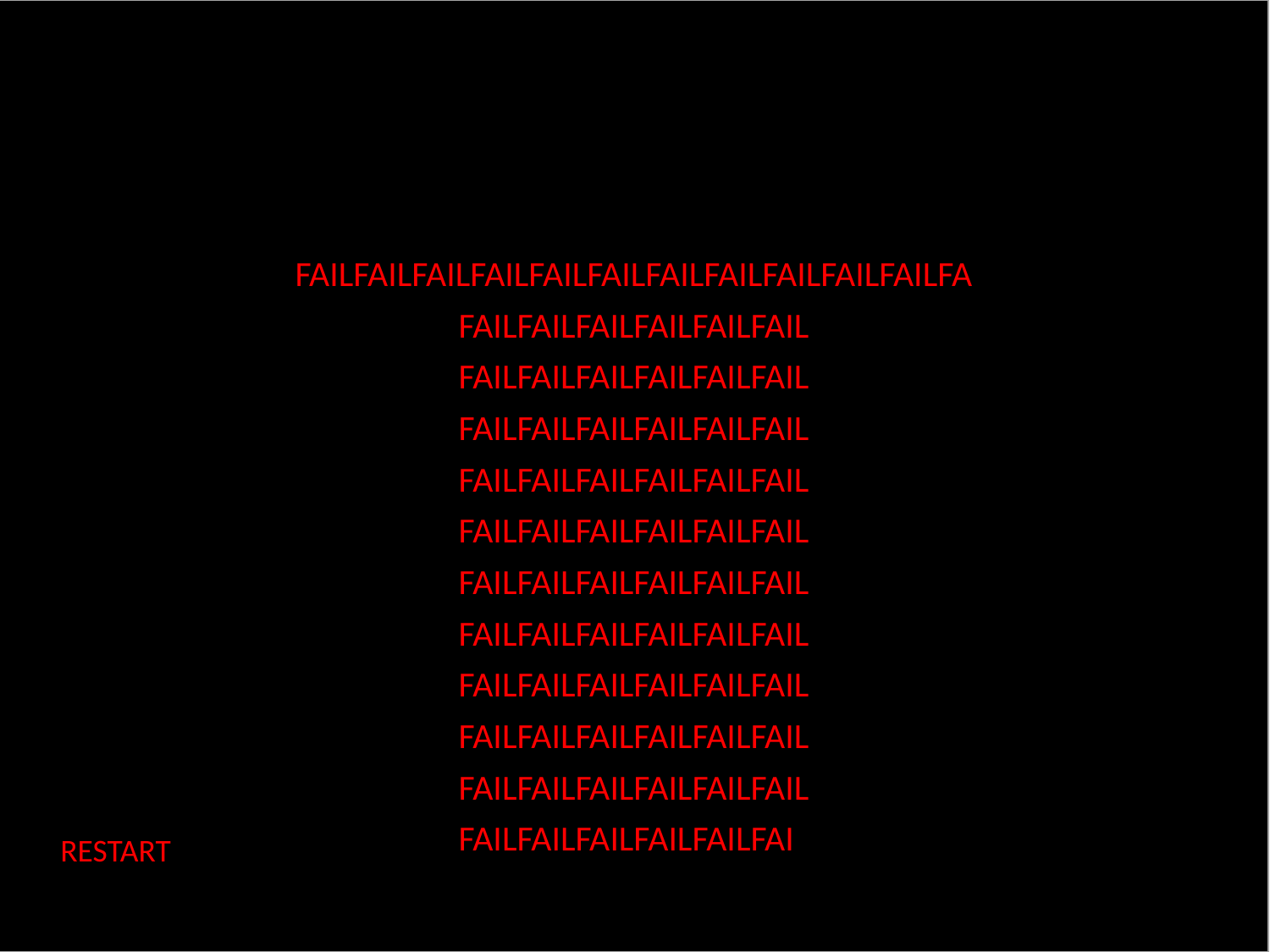

FAILFAILFAILFAILFAILFAILFAILFAILFAILFAILFAILFA
FAILFAILFAILFAILFAILFAIL
FAILFAILFAILFAILFAILFAIL
FAILFAILFAILFAILFAILFAIL
FAILFAILFAILFAILFAILFAIL
FAILFAILFAILFAILFAILFAIL
FAILFAILFAILFAILFAILFAIL
FAILFAILFAILFAILFAILFAIL
FAILFAILFAILFAILFAILFAIL
FAILFAILFAILFAILFAILFAIL
FAILFAILFAILFAILFAILFAIL
FAILFAILFAILFAILFAILFAIL

RESTART